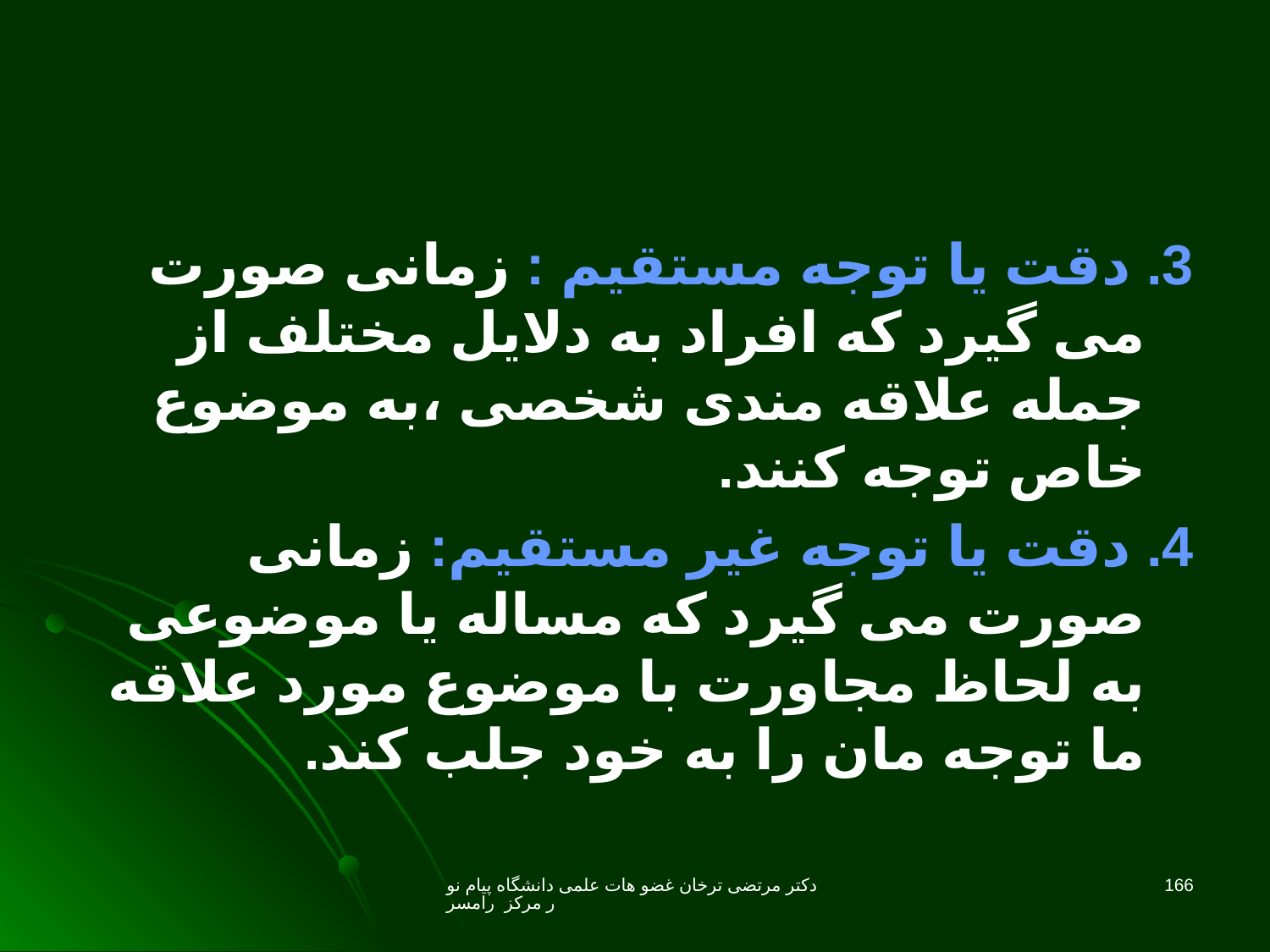

3. دقت یا توجه مستقیم : زمانی صورت می گیرد که افراد به دلایل مختلف از جمله علاقه مندی شخصی ،به موضوع خاص توجه کنند.
4. دقت یا توجه غیر مستقیم: زمانی صورت می گیرد که مساله یا موضوعی به لحاظ مجاورت با موضوع مورد علاقه ما توجه مان را به خود جلب کند.
دکتر مرتضی ترخان غضو هات علمی دانشگاه پیام نور مرکز رامسر
166